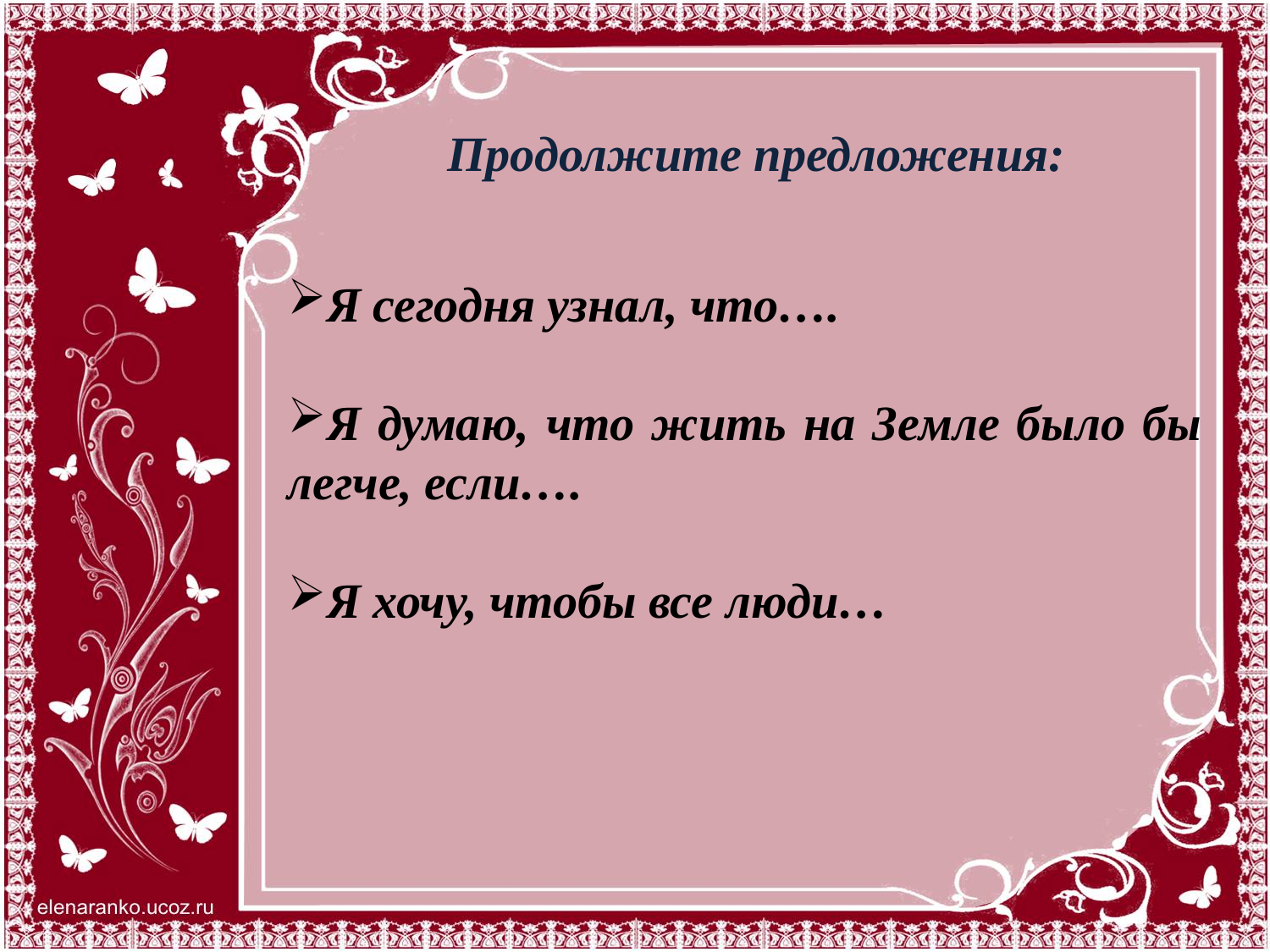

Продолжите предложения:

Я сегодня узнал, что….

Я думаю, что жить на Земле было бы легче, если….

Я хочу, чтобы все люди…